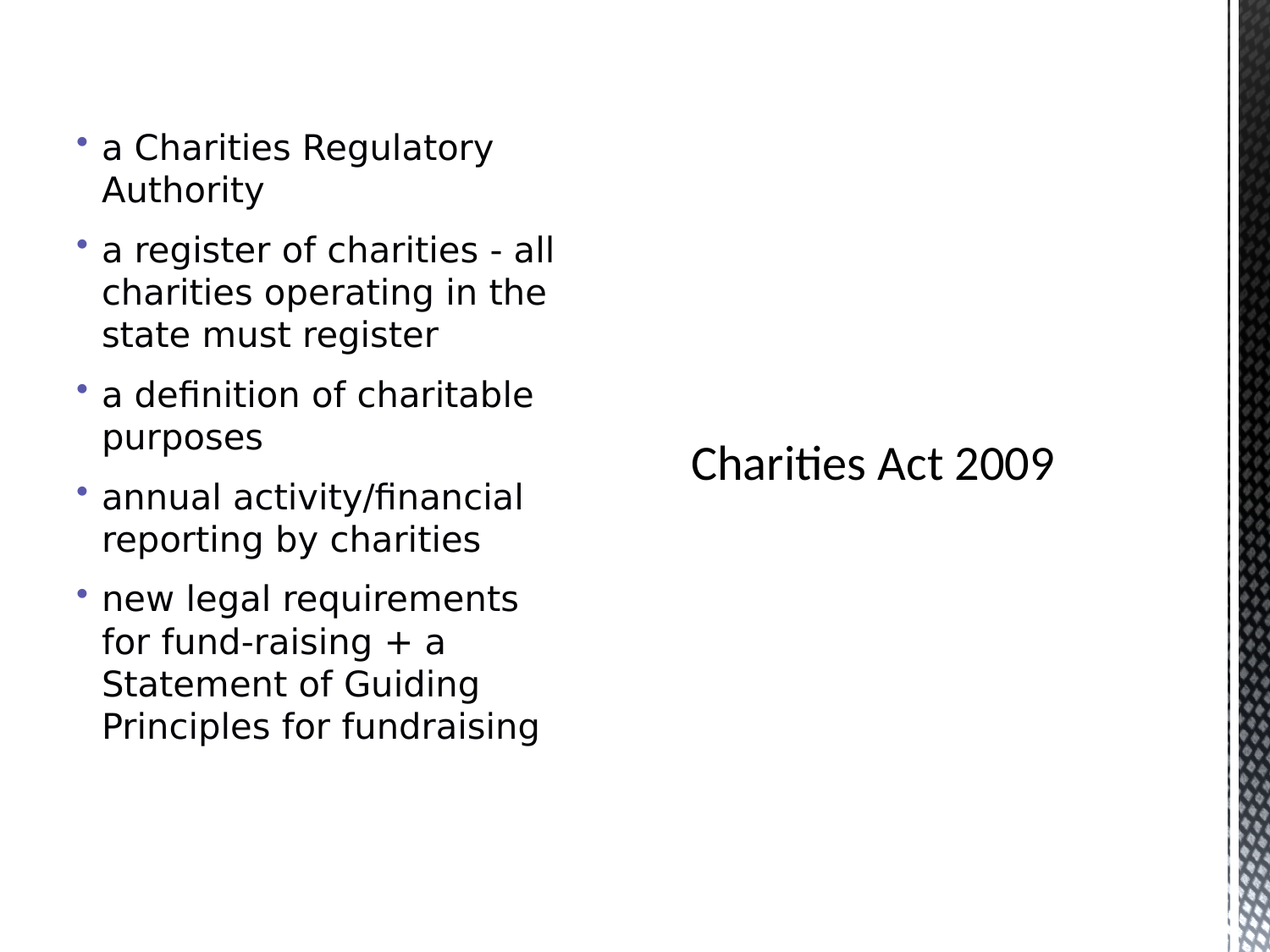

a Charities Regulatory Authority
a register of charities - all charities operating in the state must register
a definition of charitable purposes
annual activity/financial reporting by charities
new legal requirements for fund-raising + a Statement of Guiding Principles for fundraising

# Charities Act 2009